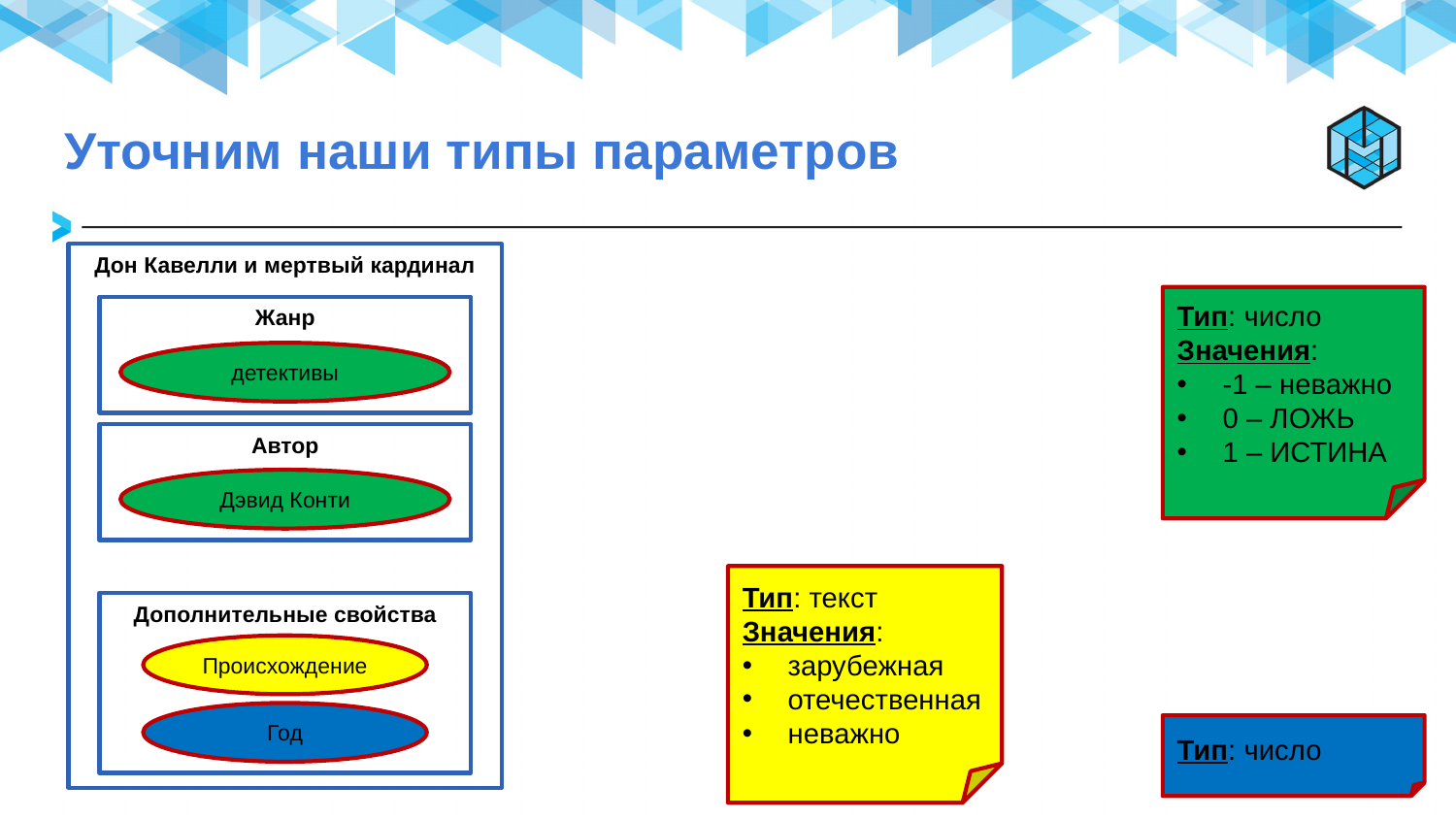

# Уточним наши типы параметров
Дон Кавелли и мертвый кардинал
Тип: число
Значения:
-1 – неважно
0 – ЛОЖЬ
1 – ИСТИНА
Жанр
детективы
Автор
Дэвид Конти
Тип: текст
Значения:
зарубежная
отечественная
неважно
Дополнительные свойства
Происхождение
Год
Тип: число
11